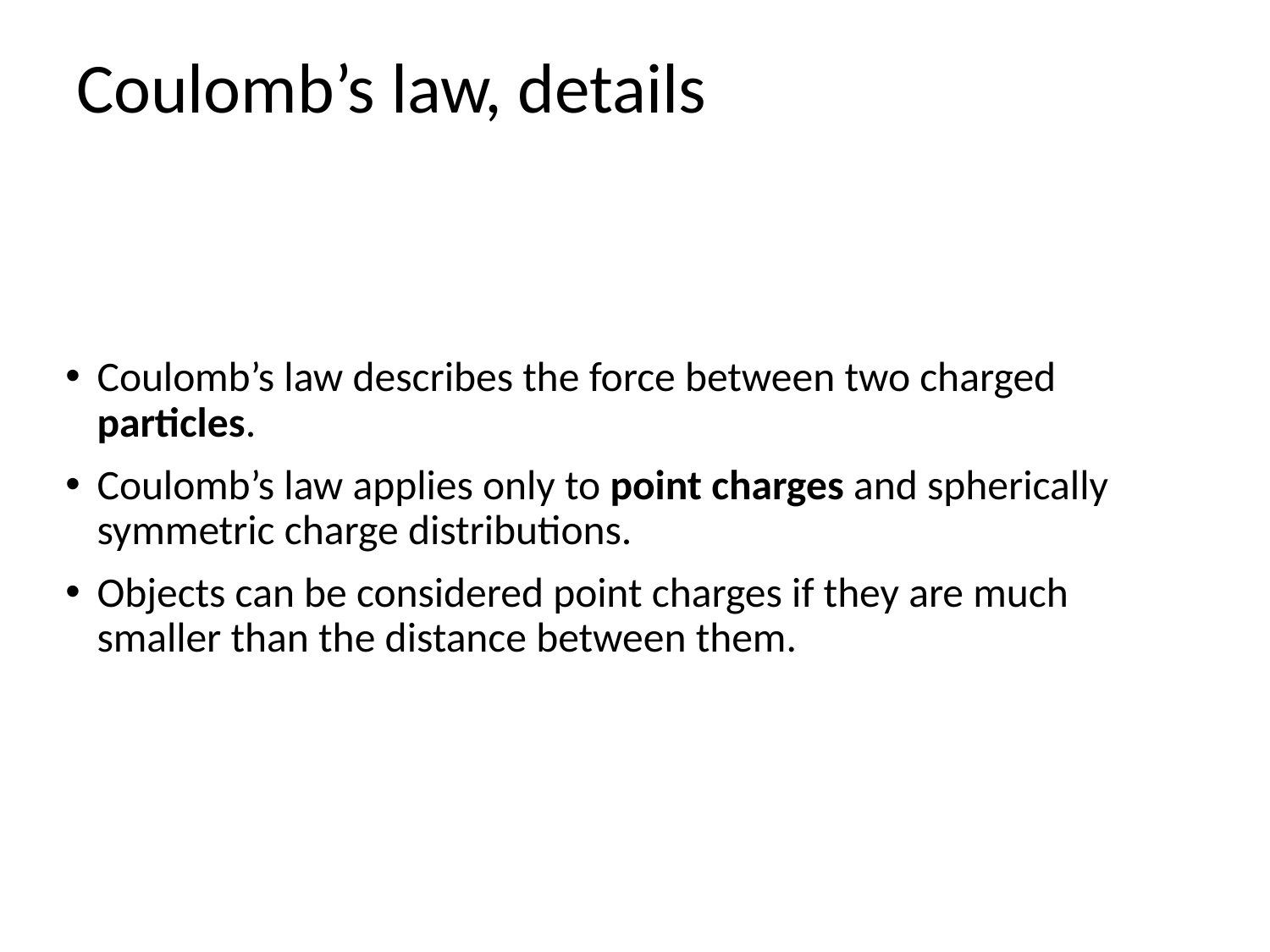

# Coulomb’s law, details
Coulomb’s law describes the force between two charged particles.
Coulomb’s law applies only to point charges and spherically symmetric charge distributions.
Objects can be considered point charges if they are much smaller than the distance between them.